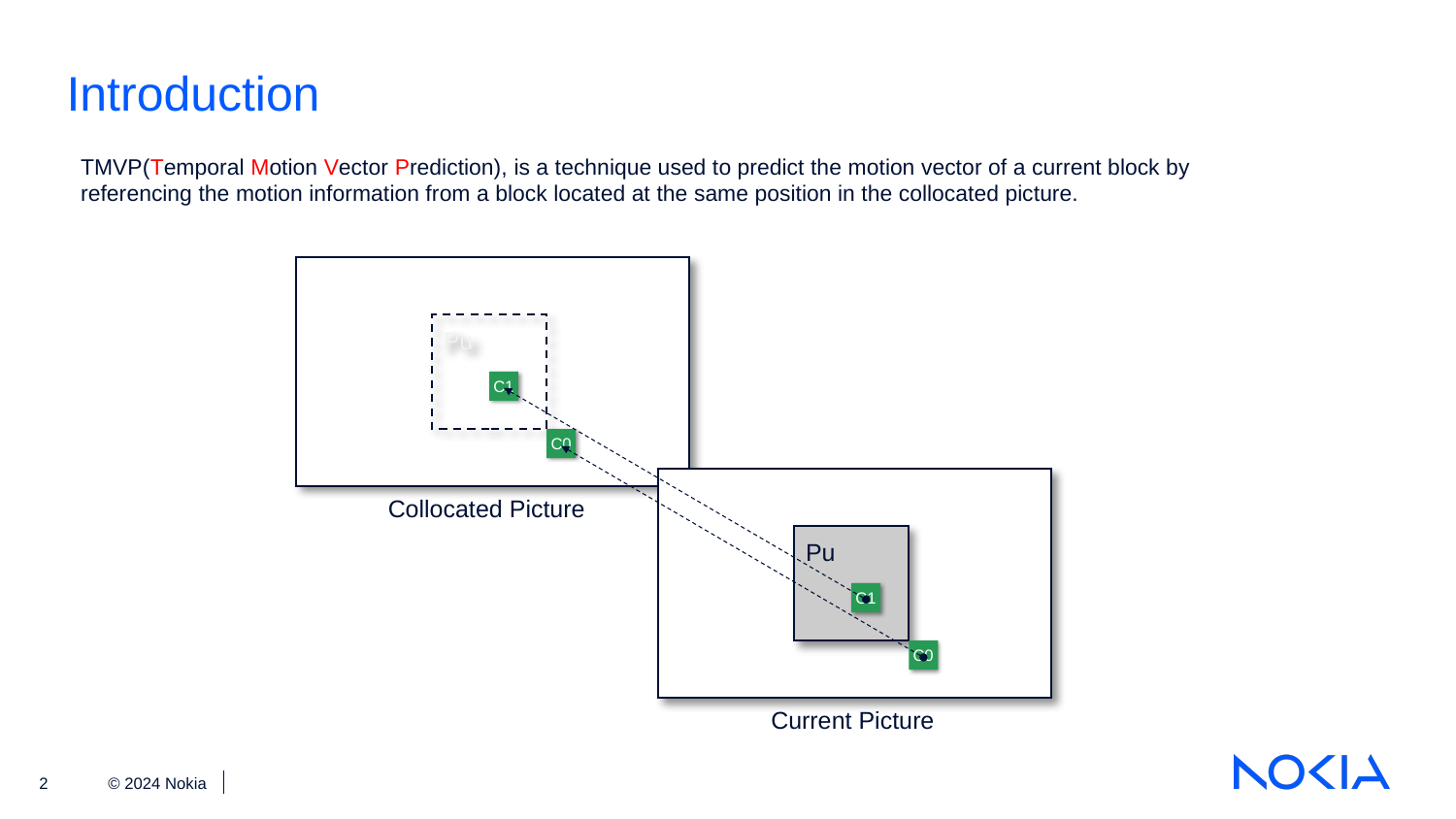

Introduction
TMVP(Temporal Motion Vector Prediction), is a technique used to predict the motion vector of a current block by referencing the motion information from a block located at the same position in the collocated picture.

Pu
C1
C0

Collocated Picture
Pu
C1
C0
Current Picture